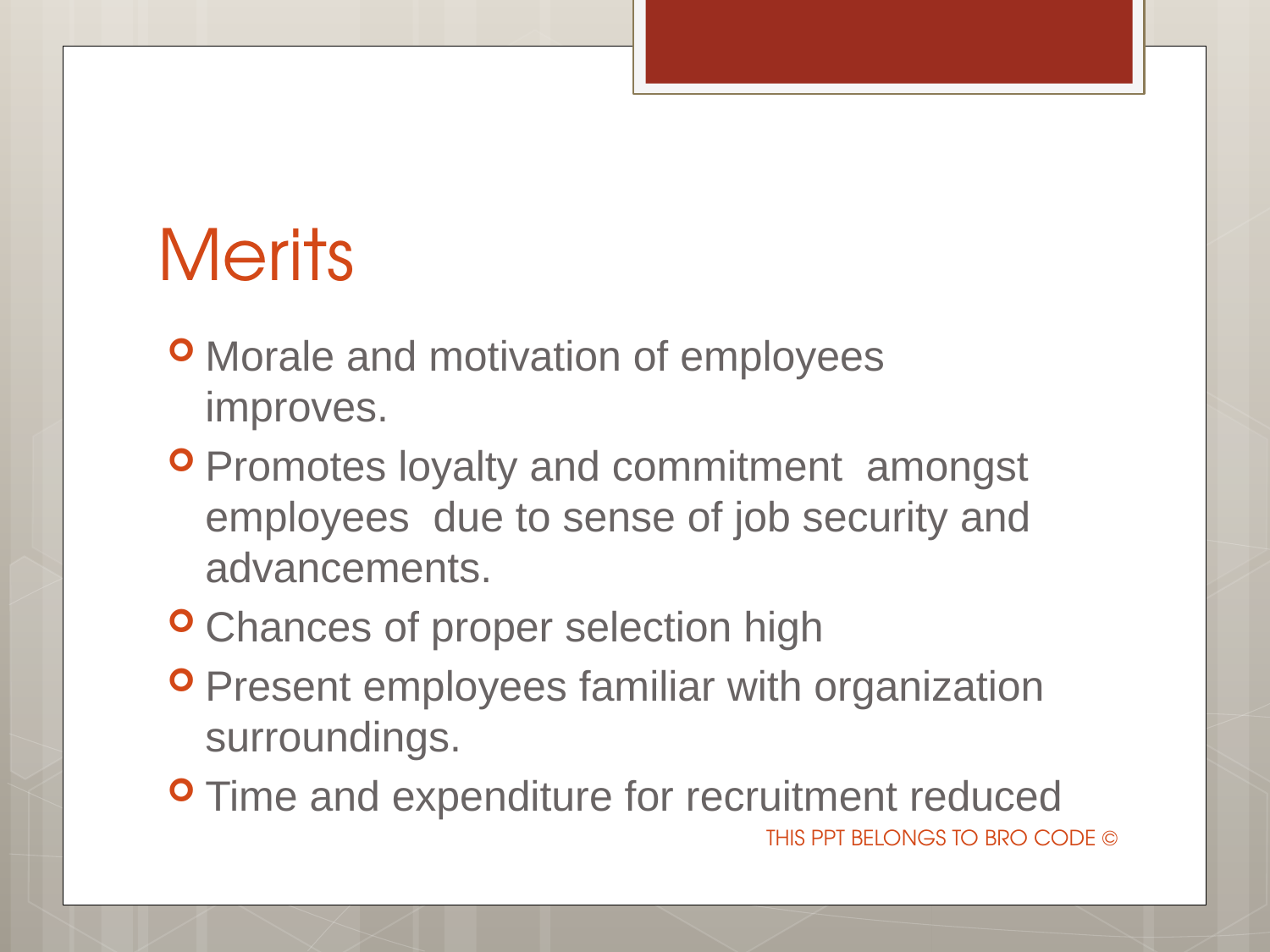

# Merits
Morale and motivation of employees improves.
Promotes loyalty and commitment  amongst employees  due to sense of job security and advancements.
Chances of proper selection high
Present employees familiar with organization surroundings.
Time and expenditure for recruitment reduced

THIS PPT BELONGS TO BRO CODE ©